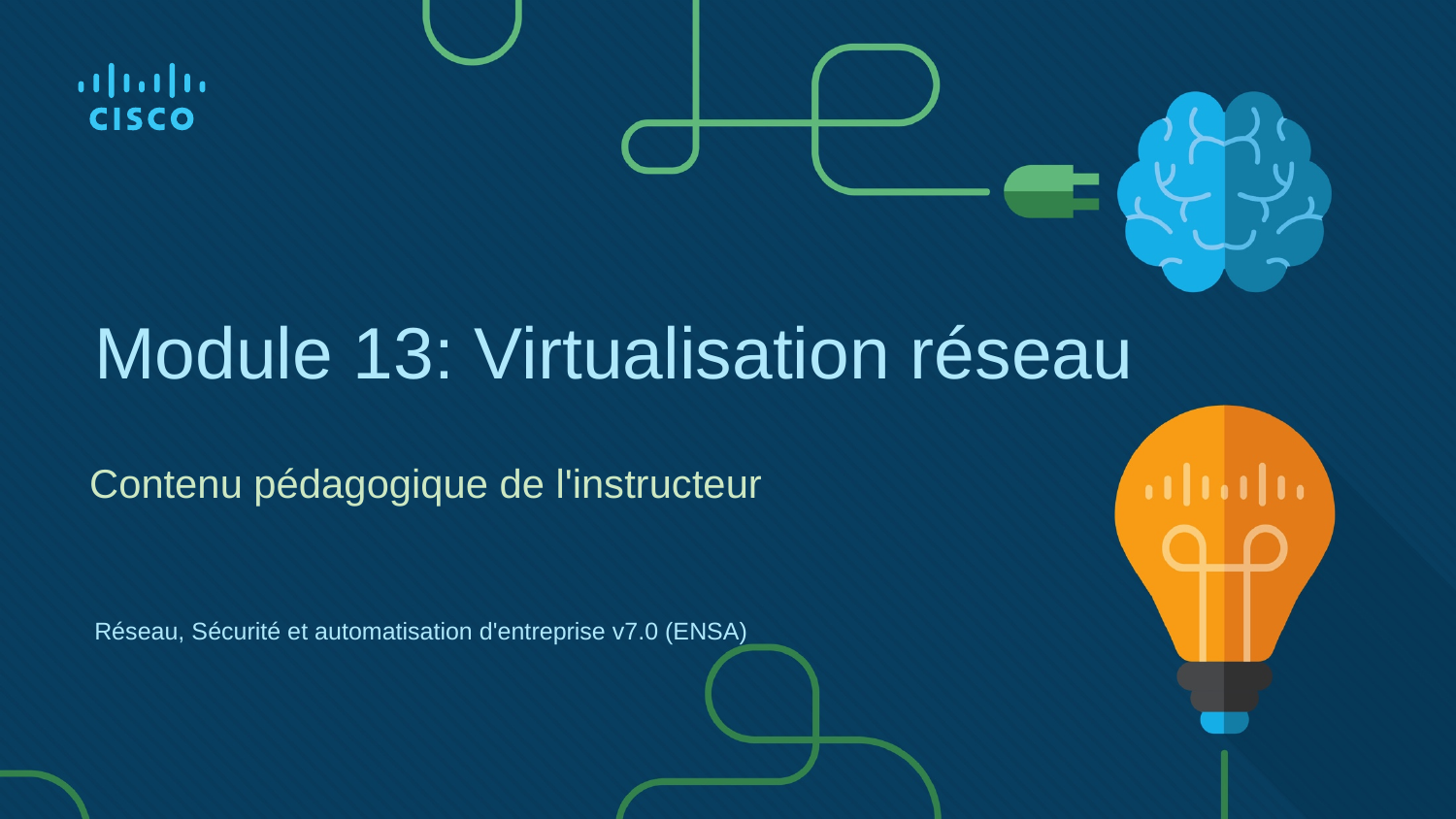

# Module 13: Virtualisation réseau
Contenu pédagogique de l'instructeur
Réseau, Sécurité et automatisation d'entreprise v7.0 (ENSA)